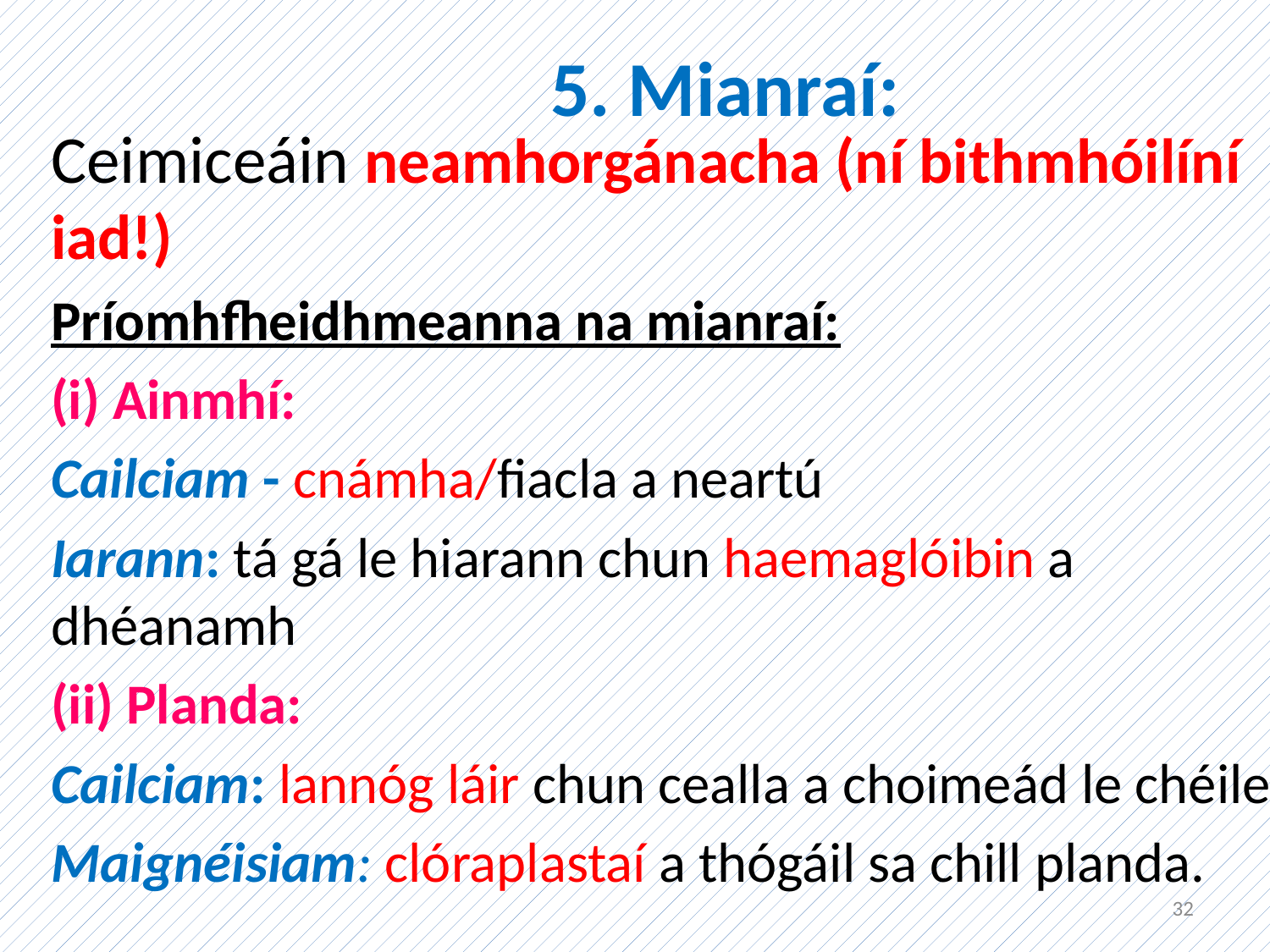

# 5. Mianraí:
Ceimiceáin neamhorgánacha (ní bithmhóilíní iad!)
Príomhfheidhmeanna na mianraí:
(i) Ainmhí:
Cailciam - cnámha/fiacla a neartú
Iarann: tá gá le hiarann chun haemaglóibin a dhéanamh
(ii) Planda:
Cailciam: lannóg láir chun cealla a choimeád le chéile.
Maignéisiam: clóraplastaí a thógáil sa chill planda.
32